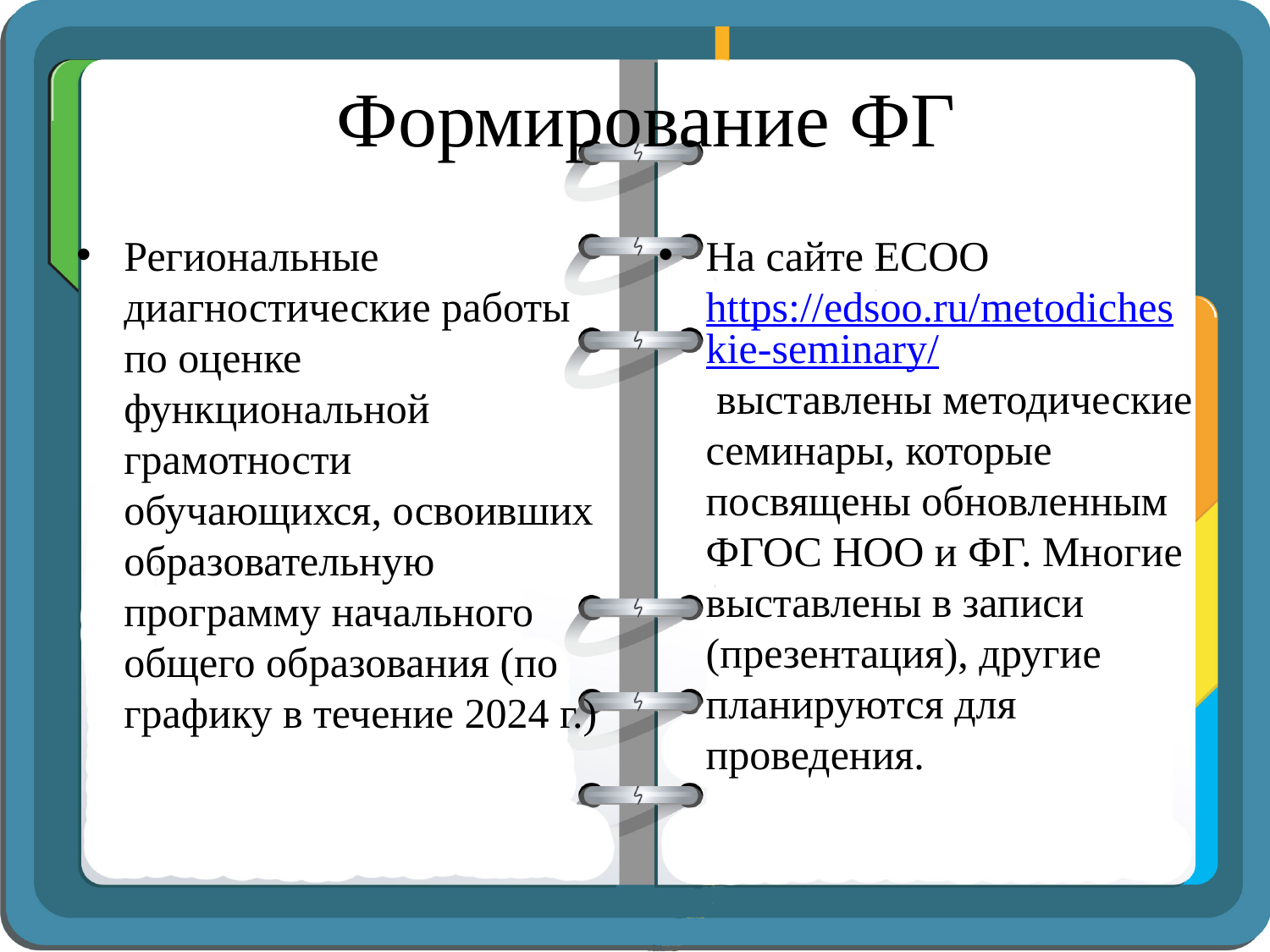

# Формирование ФГ
Региональные диагностические работы по оценке функциональной грамотности обучающихся, освоивших образовательную программу начального общего образования (по графику в течение 2024 г.)
На сайте ЕСОО https://edsoo.ru/metodicheskie-seminary/ выставлены методические семинары, которые посвящены обновленным ФГОС НОО и ФГ. Многие выставлены в записи (презентация), другие планируются для проведения.